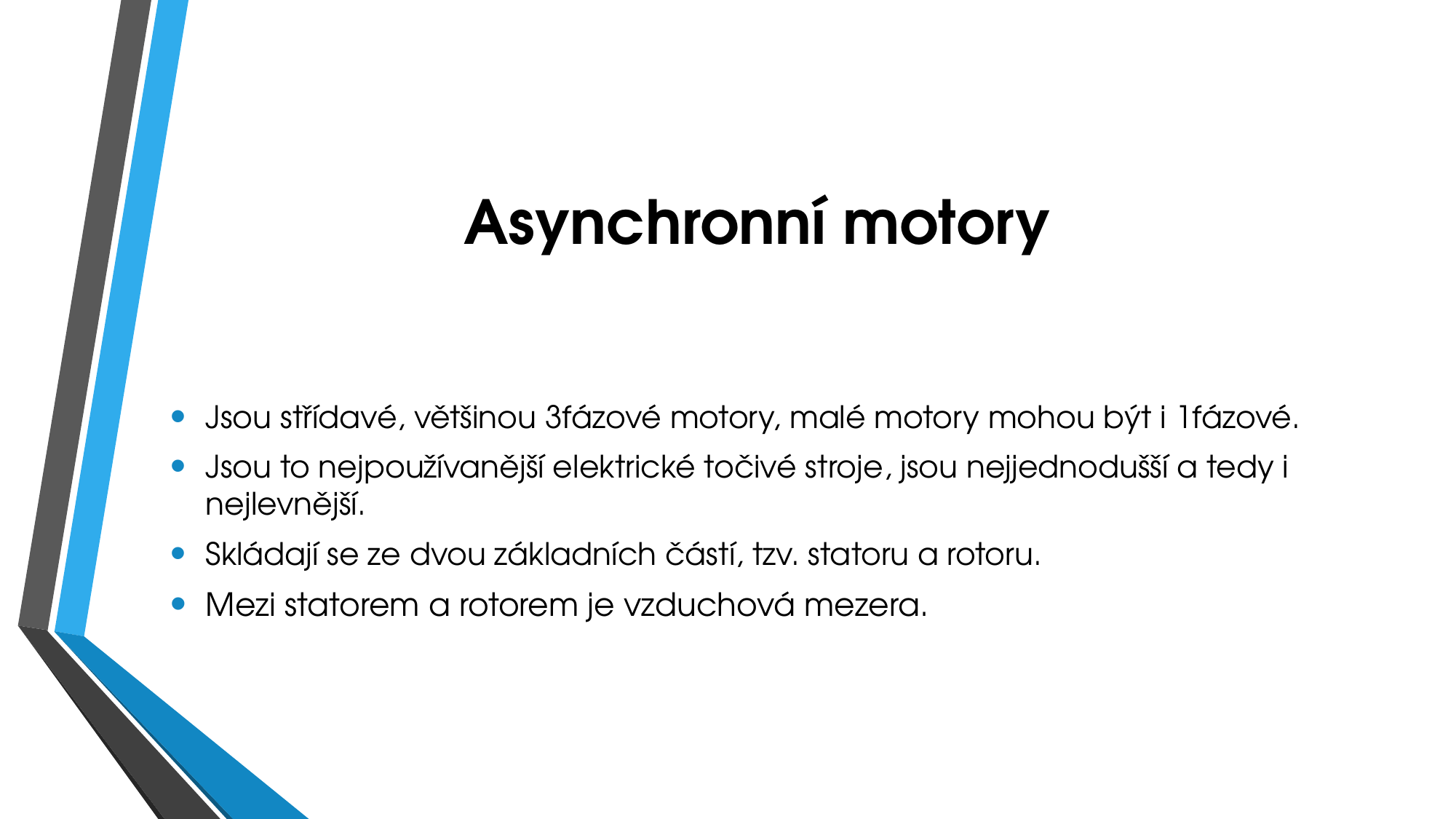

# Asynchronní motory

Jsou střídavé, většinou 3fázové motory, malé motory mohou být i 1fázové.
Jsou to nejpoužívanější elektrické točivé stroje, jsou nejjednodušší a tedy i nejlevnější.
Skládají se ze dvou základních částí, tzv. statoru a rotoru.
Mezi statorem a rotorem je vzduchová mezera.